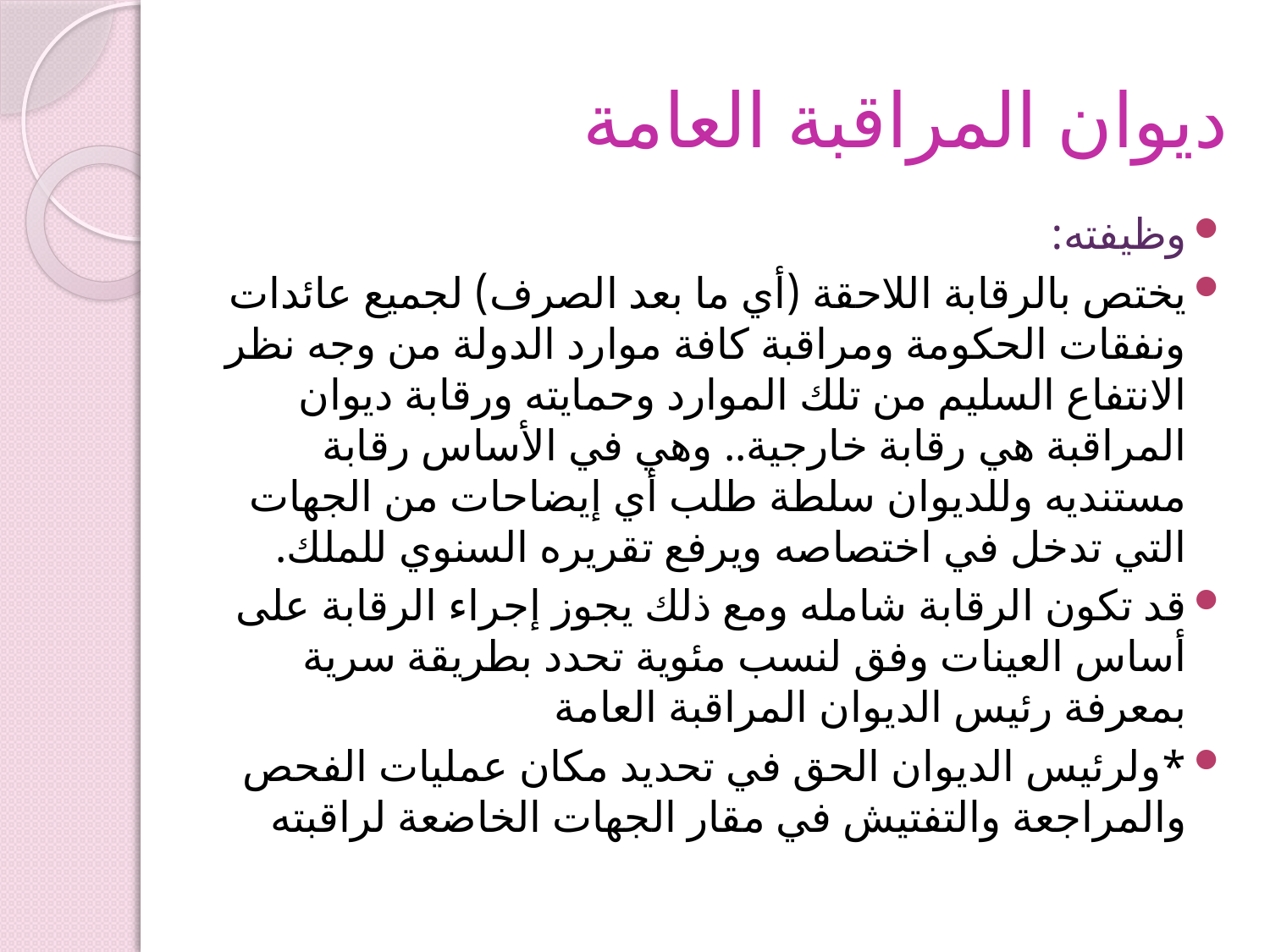

# ديوان المراقبة العامة
وظيفته:
يختص بالرقابة اللاحقة (أي ما بعد الصرف) لجميع عائدات ونفقات الحكومة ومراقبة كافة موارد الدولة من وجه نظر الانتفاع السليم من تلك الموارد وحمايته ورقابة ديوان المراقبة هي رقابة خارجية.. وهي في الأساس رقابة مستنديه وللديوان سلطة طلب أي إيضاحات من الجهات التي تدخل في اختصاصه ويرفع تقريره السنوي للملك.
قد تكون الرقابة شامله ومع ذلك يجوز إجراء الرقابة على أساس العينات وفق لنسب مئوية تحدد بطريقة سرية بمعرفة رئيس الديوان المراقبة العامة
*ولرئيس الديوان الحق في تحديد مكان عمليات الفحص والمراجعة والتفتيش في مقار الجهات الخاضعة لراقبته